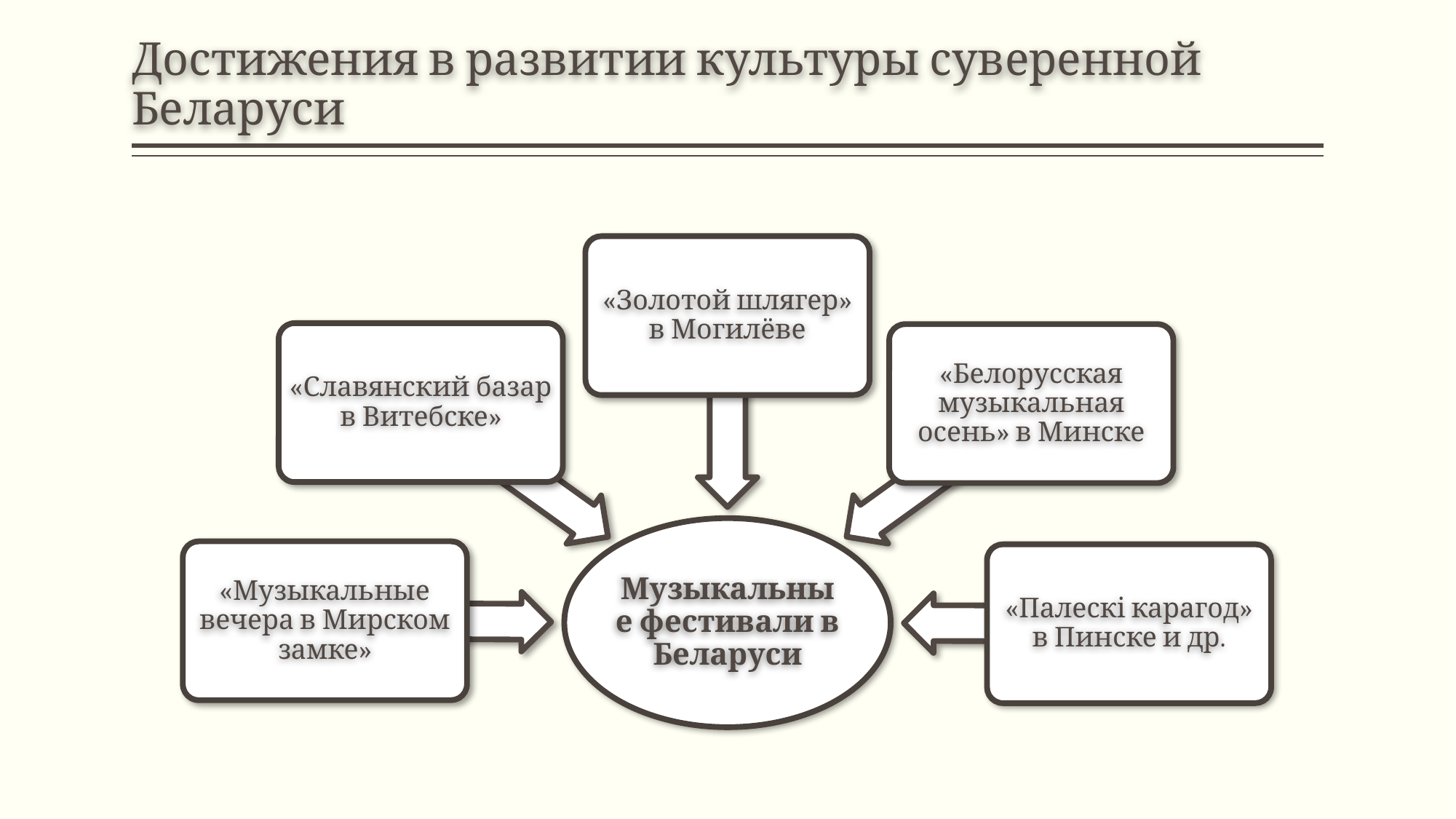

# Достижения в развитии культуры суверенной Беларуси

«Золотой шлягер» в Могилёве

«Славянский базар в Витебске»
«Белорусская музыкальная осень» в Минске

«Музыкальные вечера в Мирском замке»
Музыкальные фестивали в Беларуси
«Палескі карагод» в Пинске и др.